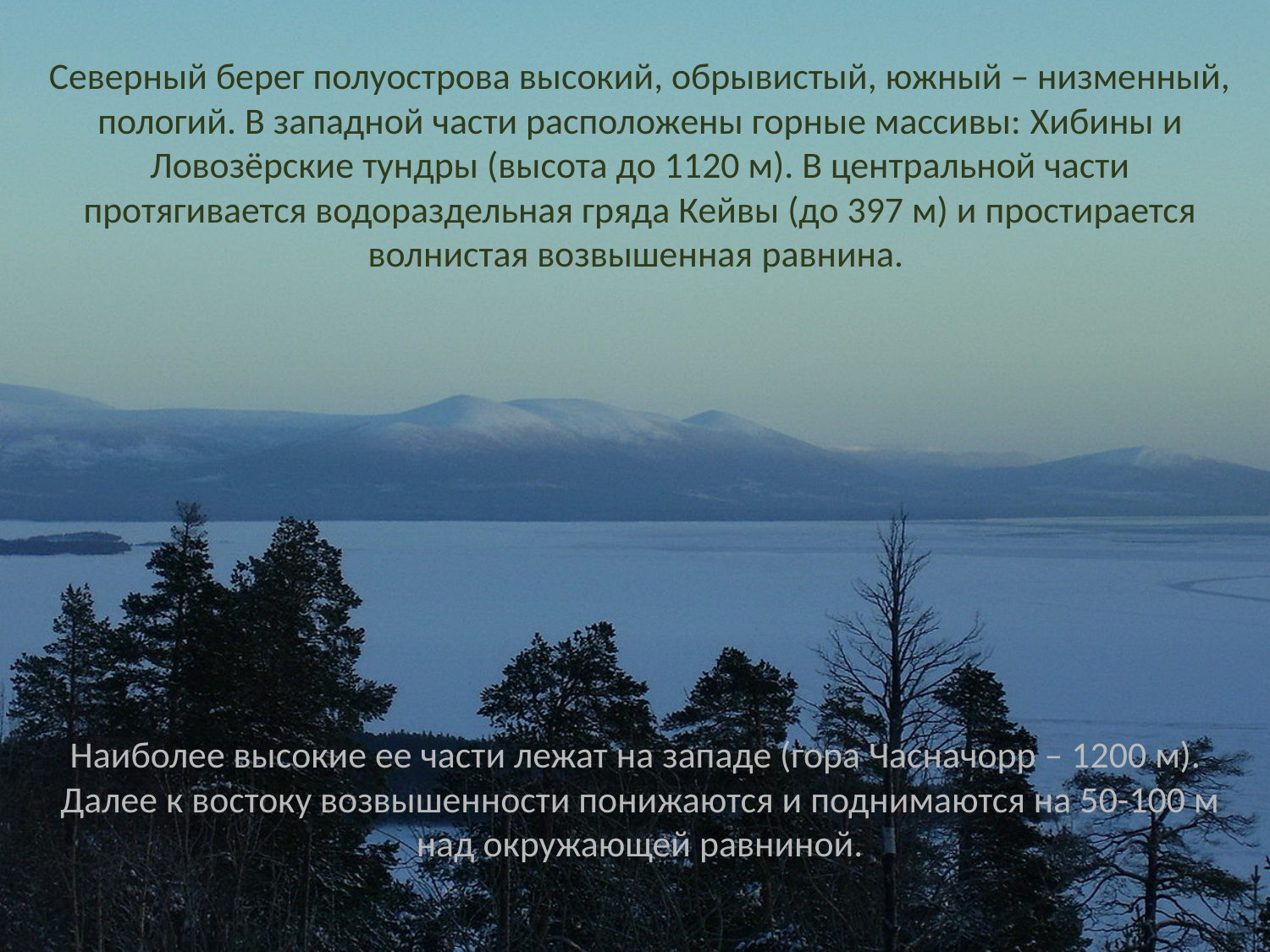

Северный берег полуострова высокий, обрывистый, южный – низменный, пологий. В западной части расположены горные массивы: Хибины и Ловозёрские тундры (высота до 1120 м). В центральной части протягивается водораздельная гряда Кейвы (до 397 м) и простирается волнистая возвышенная равнина.

Наиболее высокие ее части лежат на западе (гора Часначорр – 1200 м).
Далее к востоку возвышенности понижаются и поднимаются на 50-100 м над окружающей равниной.